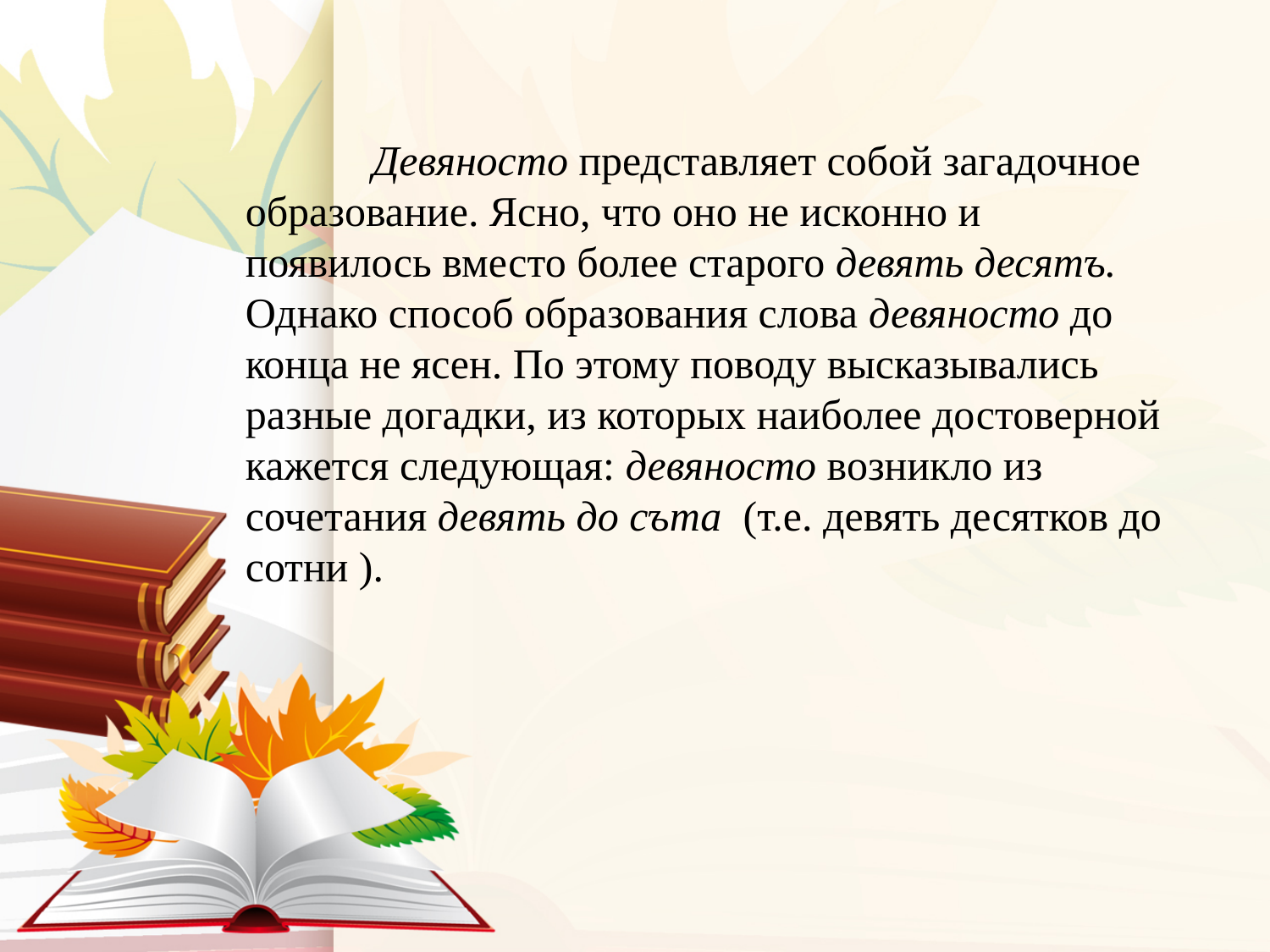

Девяносто представляет собой загадочное образование. Ясно, что оно не исконно и  появилось вместо более старого девять десятъ. Однако способ образования слова девяносто до конца не ясен. По этому поводу высказывались разные догадки, из которых наиболее достоверной кажется следующая: девяносто возникло из сочетания девять до съта  (т.е. девять десятков до сотни ).